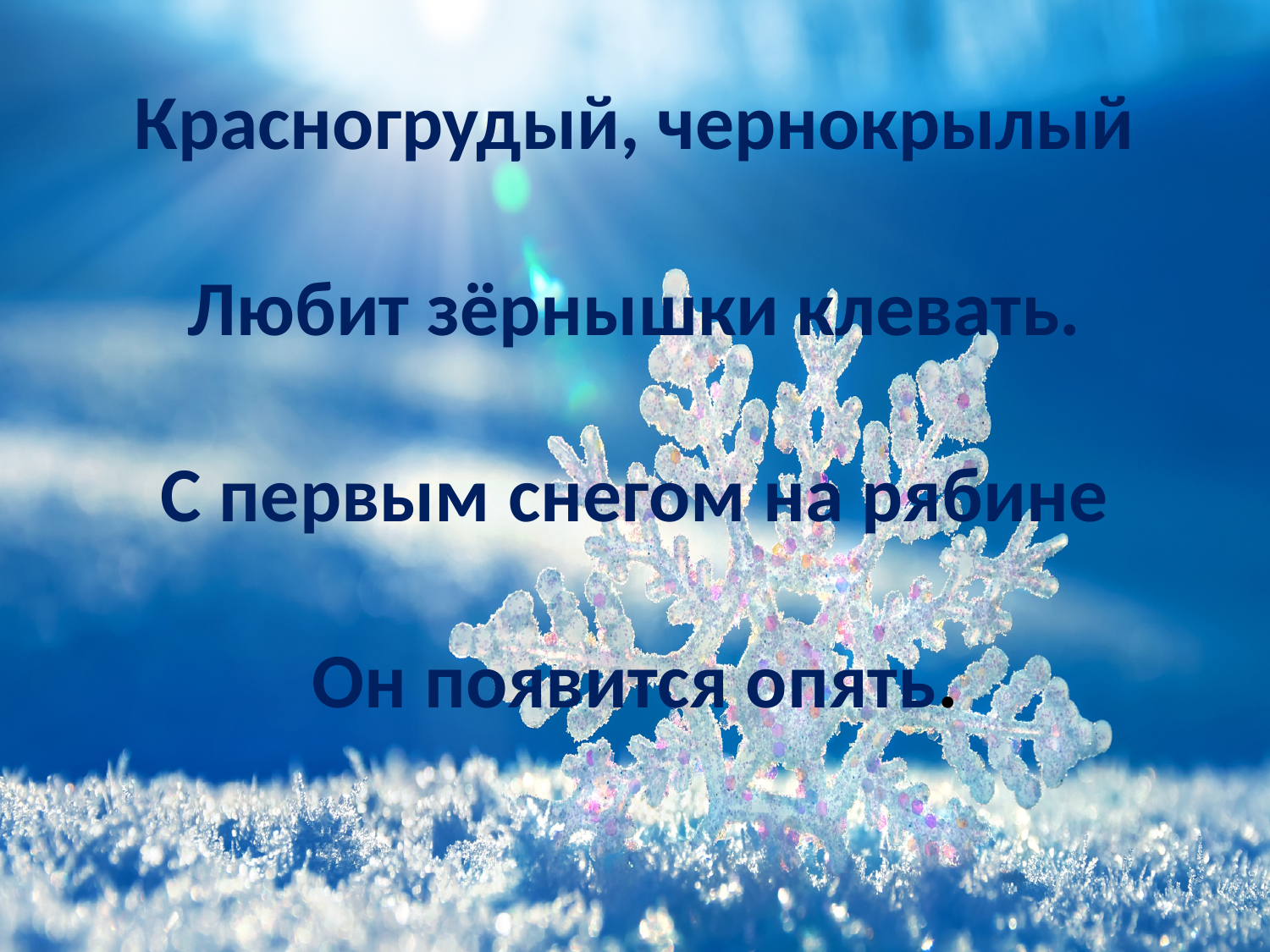

# Красногрудый, чернокрылый Любит зёрнышки клевать. С первым снегом на рябине Он появится опять.